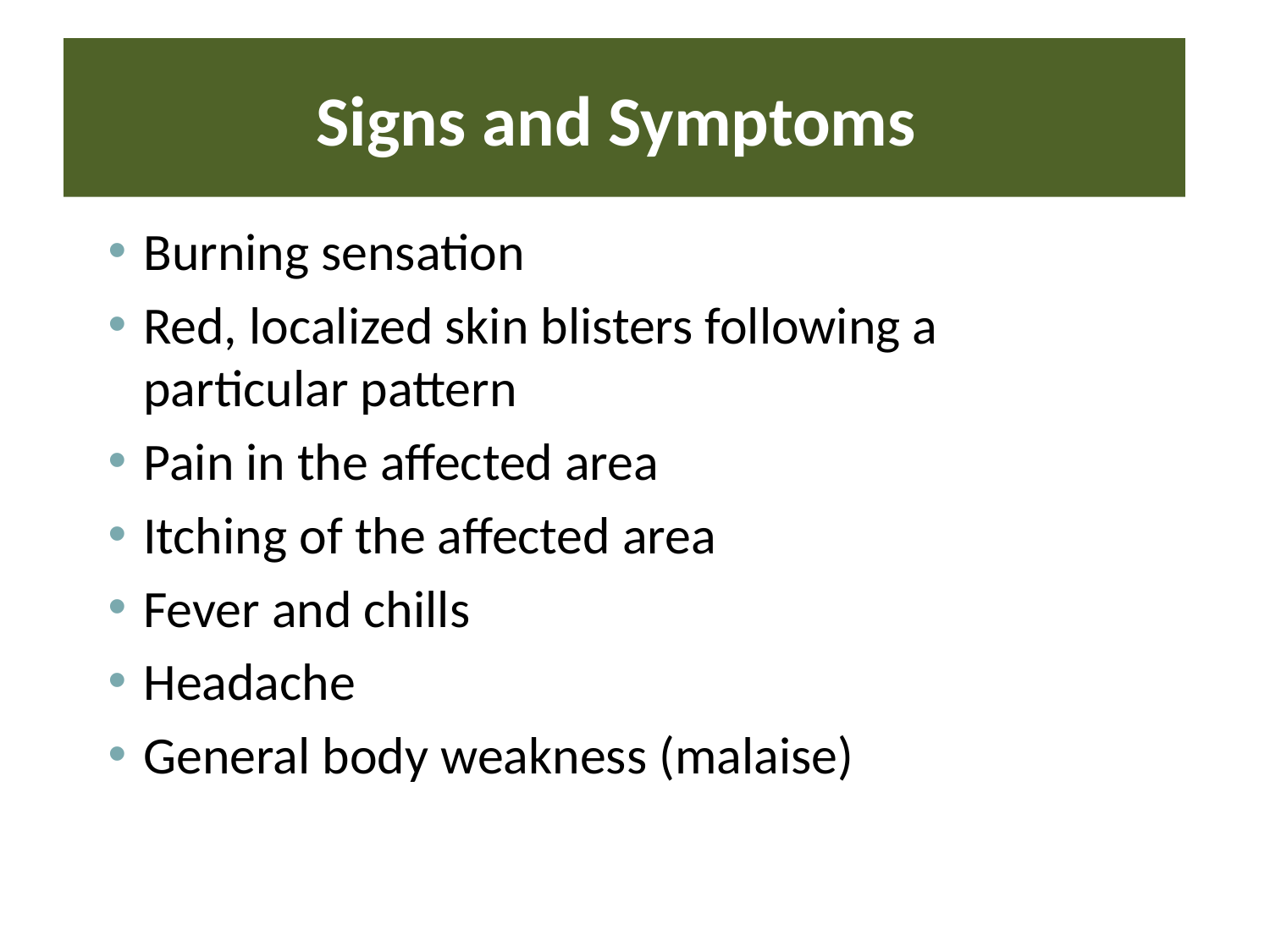

# Signs and Symptoms
Burning sensation
Red, localized skin blisters following a particular pattern
Pain in the affected area
Itching of the affected area
Fever and chills
Headache
General body weakness (malaise)